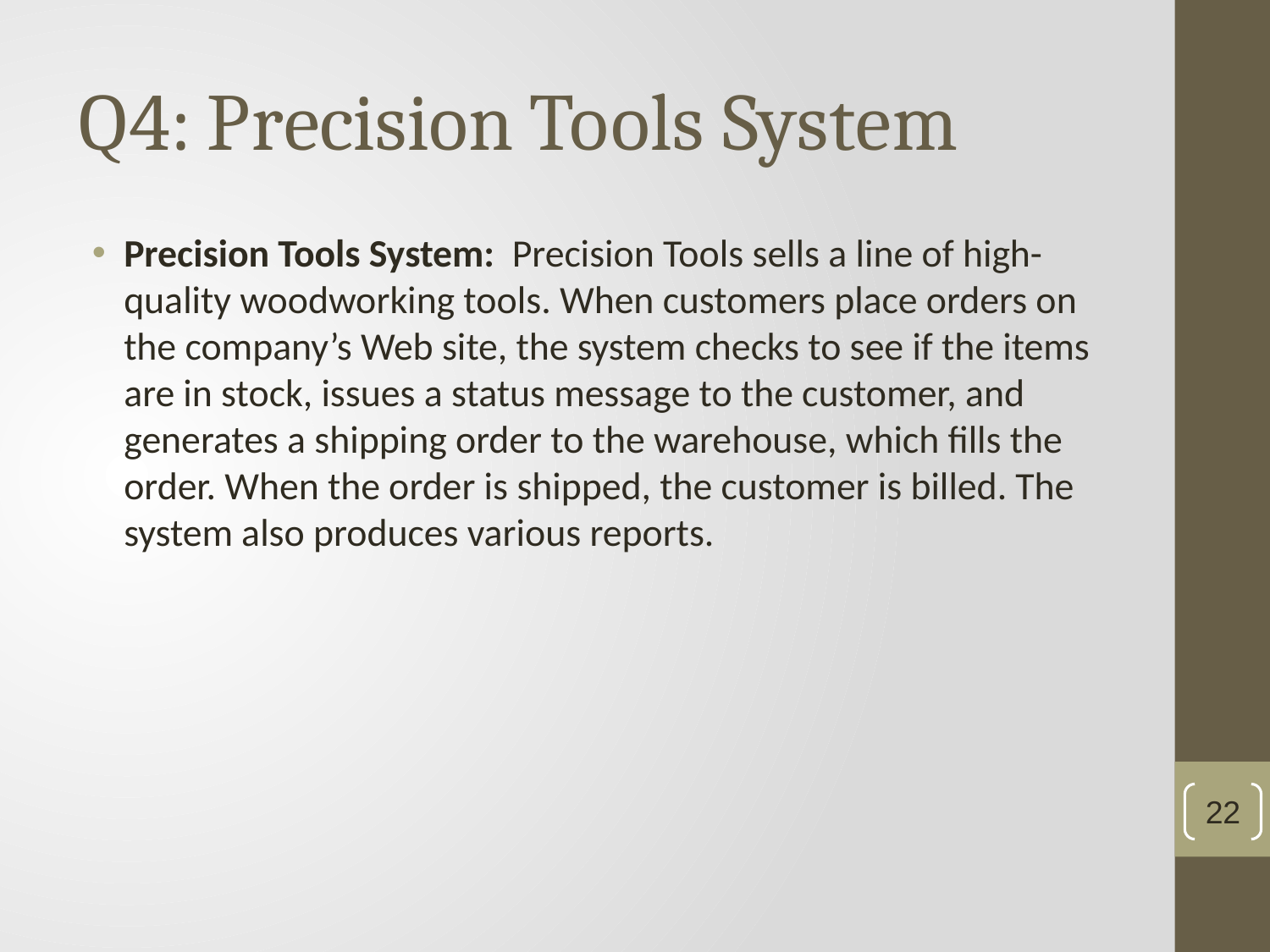

# Q4: Precision Tools System
Precision Tools System:  Precision Tools sells a line of high-quality woodworking tools. When customers place orders on the company’s Web site, the system checks to see if the items are in stock, issues a status message to the customer, and generates a shipping order to the warehouse, which fills the order. When the order is shipped, the customer is billed. The system also produces various reports.

22